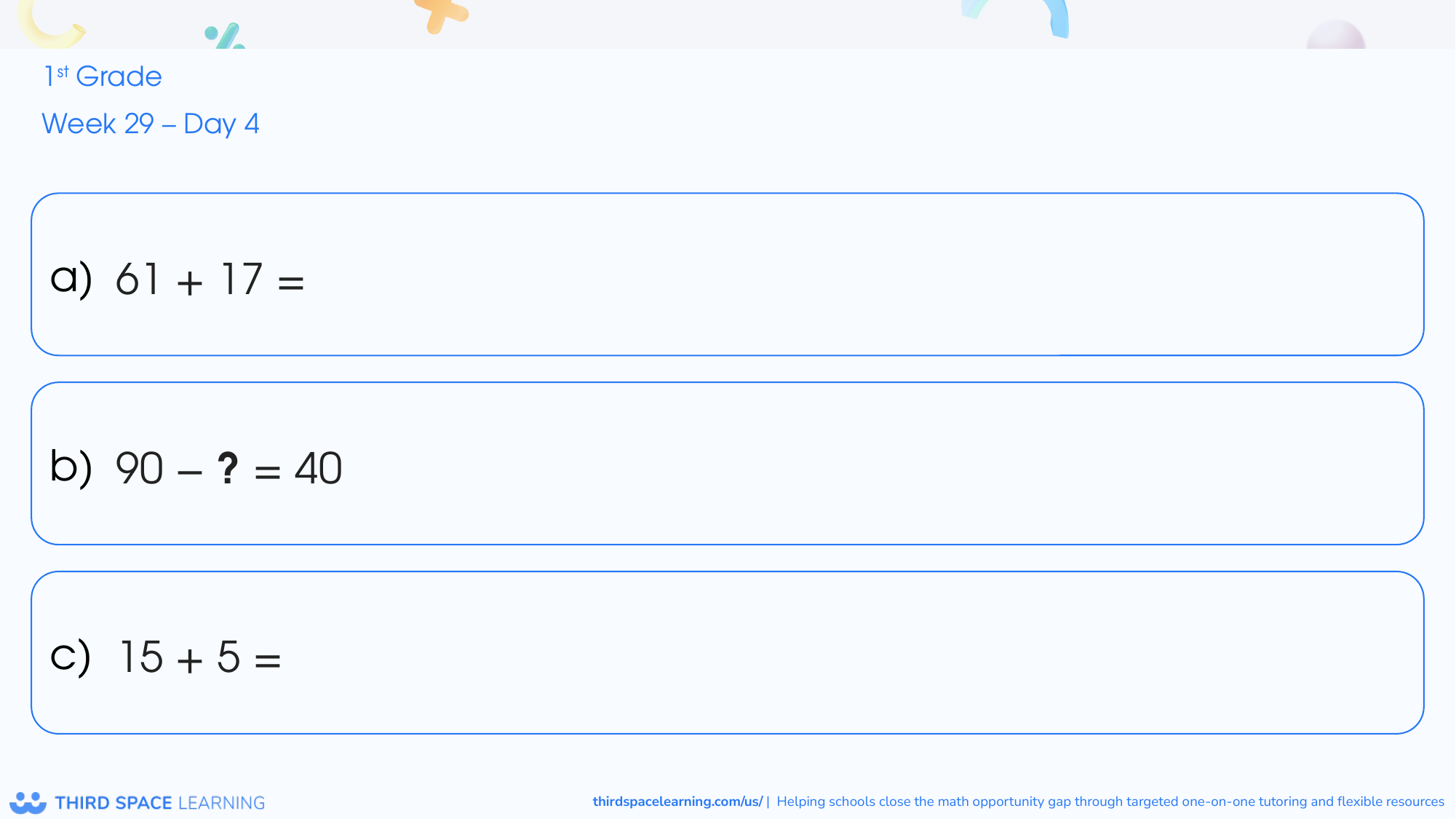

1st Grade
Week 29 – Day 4
61 + 17 =
90 − ? = 40
15 + 5 =